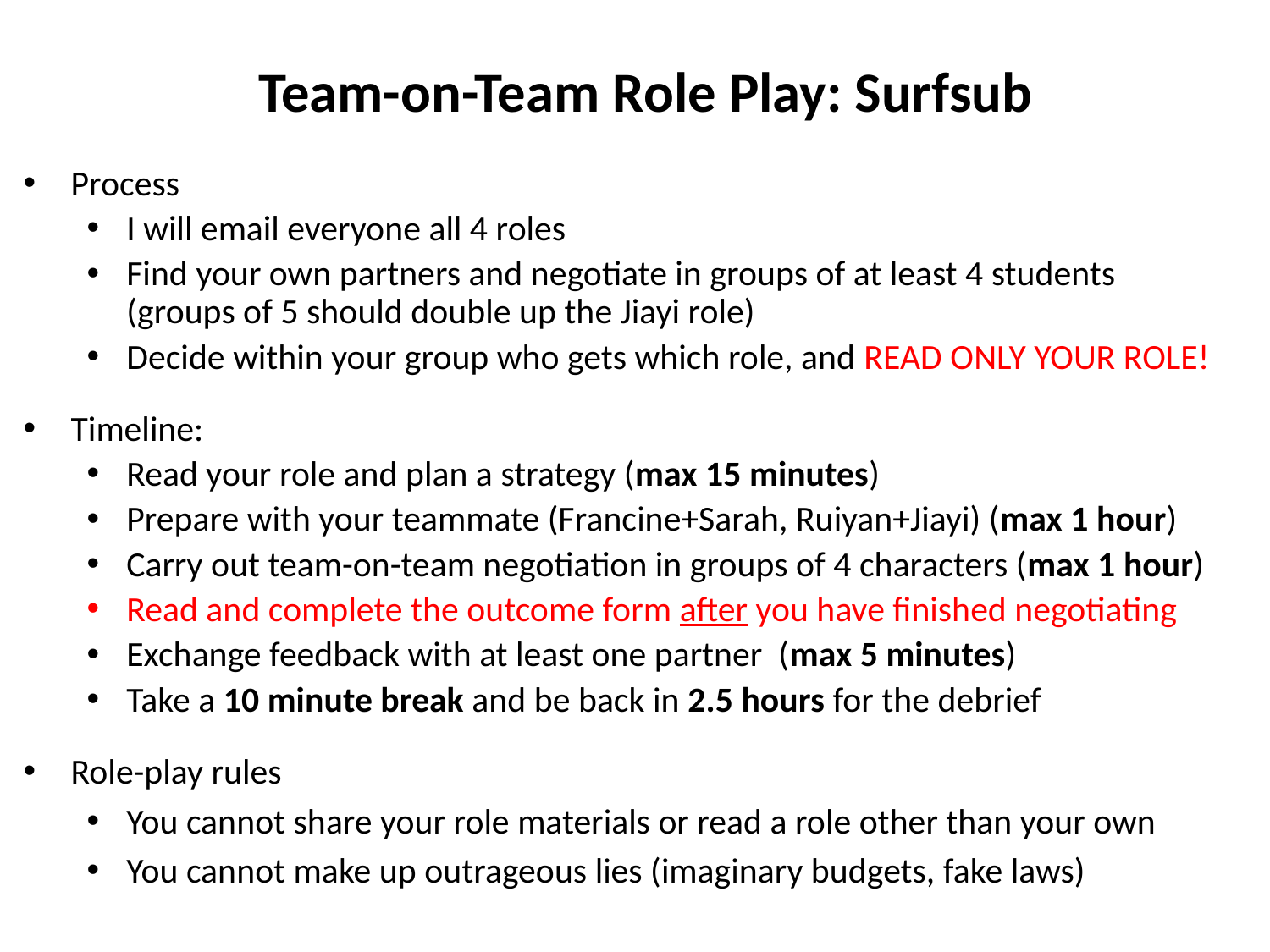

Team-on-Team Role Play: Surfsub
Process
I will email everyone all 4 roles
Find your own partners and negotiate in groups of at least 4 students (groups of 5 should double up the Jiayi role)
Decide within your group who gets which role, and READ ONLY YOUR ROLE!

Timeline:
Read your role and plan a strategy (max 15 minutes)
Prepare with your teammate (Francine+Sarah, Ruiyan+Jiayi) (max 1 hour)
Carry out team-on-team negotiation in groups of 4 characters (max 1 hour)
Read and complete the outcome form after you have finished negotiating
Exchange feedback with at least one partner  (max 5 minutes)
Take a 10 minute break and be back in 2.5 hours for the debrief

Role-play rules
You cannot share your role materials or read a role other than your own
You cannot make up outrageous lies (imaginary budgets, fake laws)